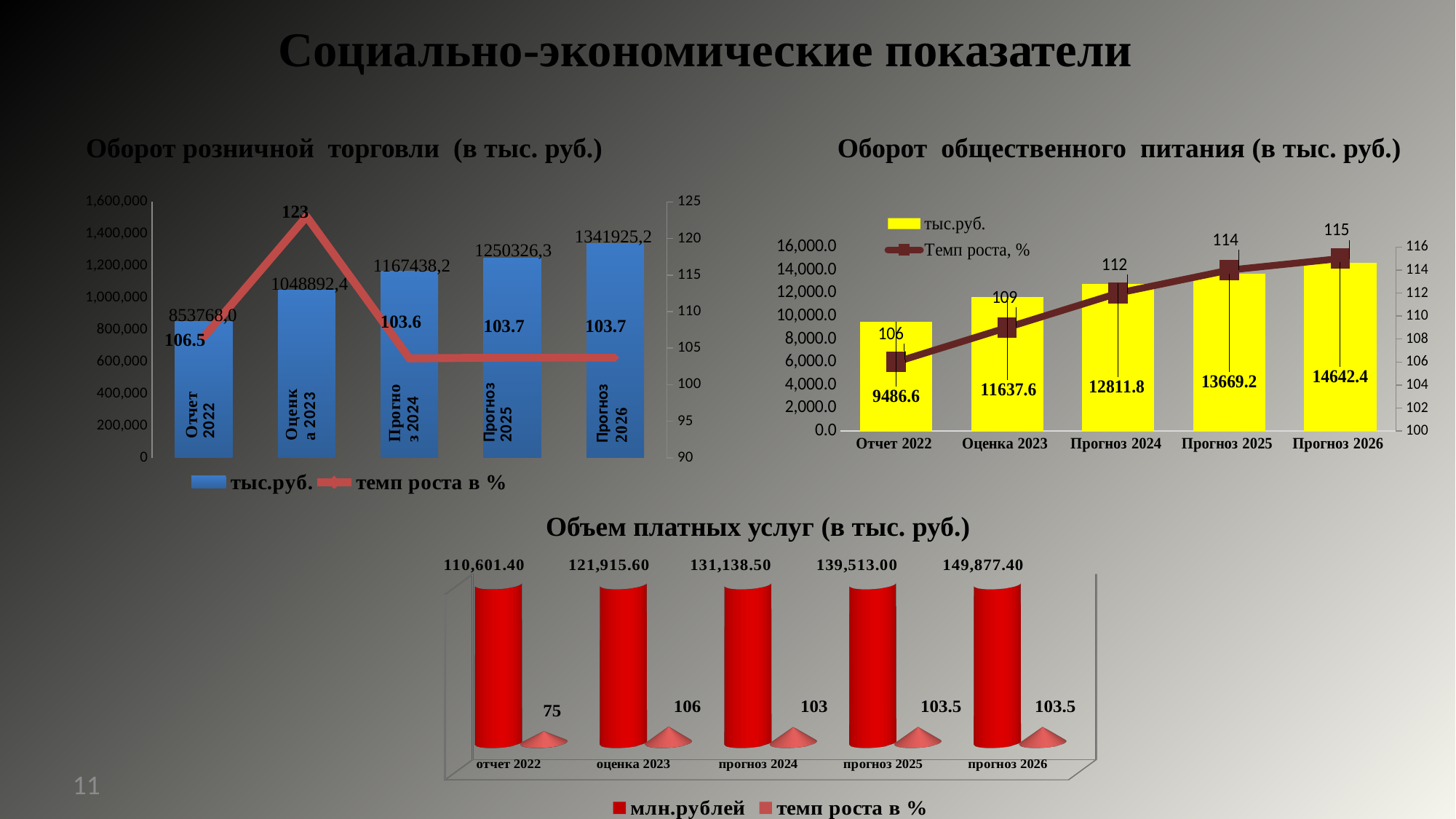

Социально-экономические показатели
Оборот розничной  торговли  (в тыс. руб.)
Оборот  общественного  питания (в тыс. руб.)

### Chart

| Category | тыс.руб. | темп роста в % |
|---|---|---|
| отчет 2021 | 853768.0 | 106.5 |
| оценка 2022 | 1048892.0 | 123.0 |
| прогноз 2023 | 1167438.0 | 103.6 |
| прогноз 2024 | 1250326.0 | 103.7 |
| прогноз 2025 | 1341925.0 | 103.7 |

### Chart

| Category | тыс.руб. | Темп роста, % |
|---|---|---|
| Отчет 2022  | 9486.6 | 106.0 |
| Оценка 2023  | 11637.6 | 109.0 |
| Прогноз 2024  | 12811.8 | 112.0 |
| Прогноз 2025  | 13669.2 | 114.0 |
| Прогноз 2026  | 14642.4 | 115.0 |
Объем платных услуг (в тыс. руб.)

[unsupported chart]

11